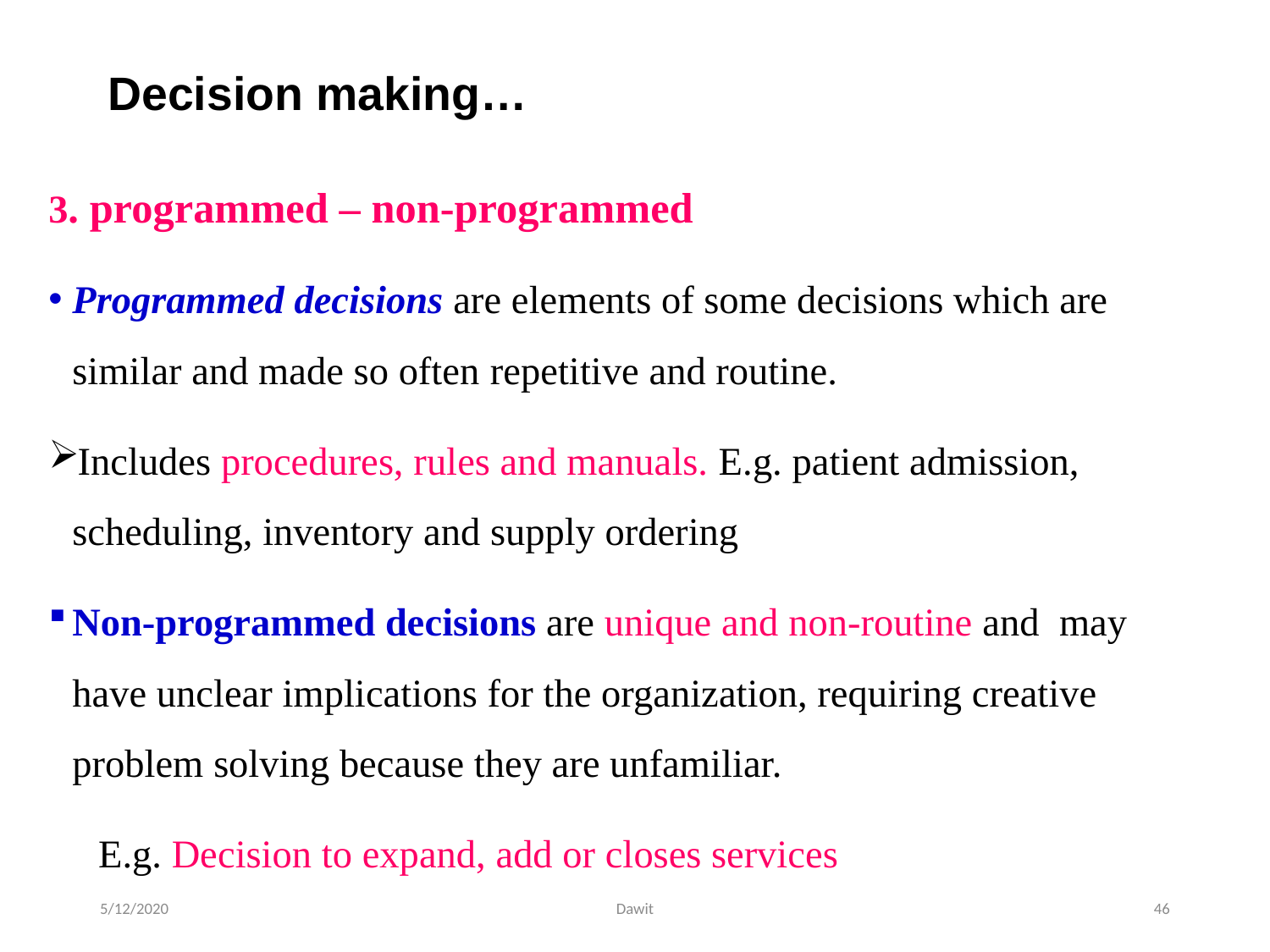

# Decision making…
3. programmed – non-programmed
Programmed decisions are elements of some decisions which are similar and made so often repetitive and routine.
Includes procedures, rules and manuals. E.g. patient admission, scheduling, inventory and supply ordering
Non-programmed decisions are unique and non-routine and  may have unclear implications for the organization, requiring creative problem solving because they are unfamiliar.
     E.g. Decision to expand, add or closes services

5/12/2020
Dawit
46